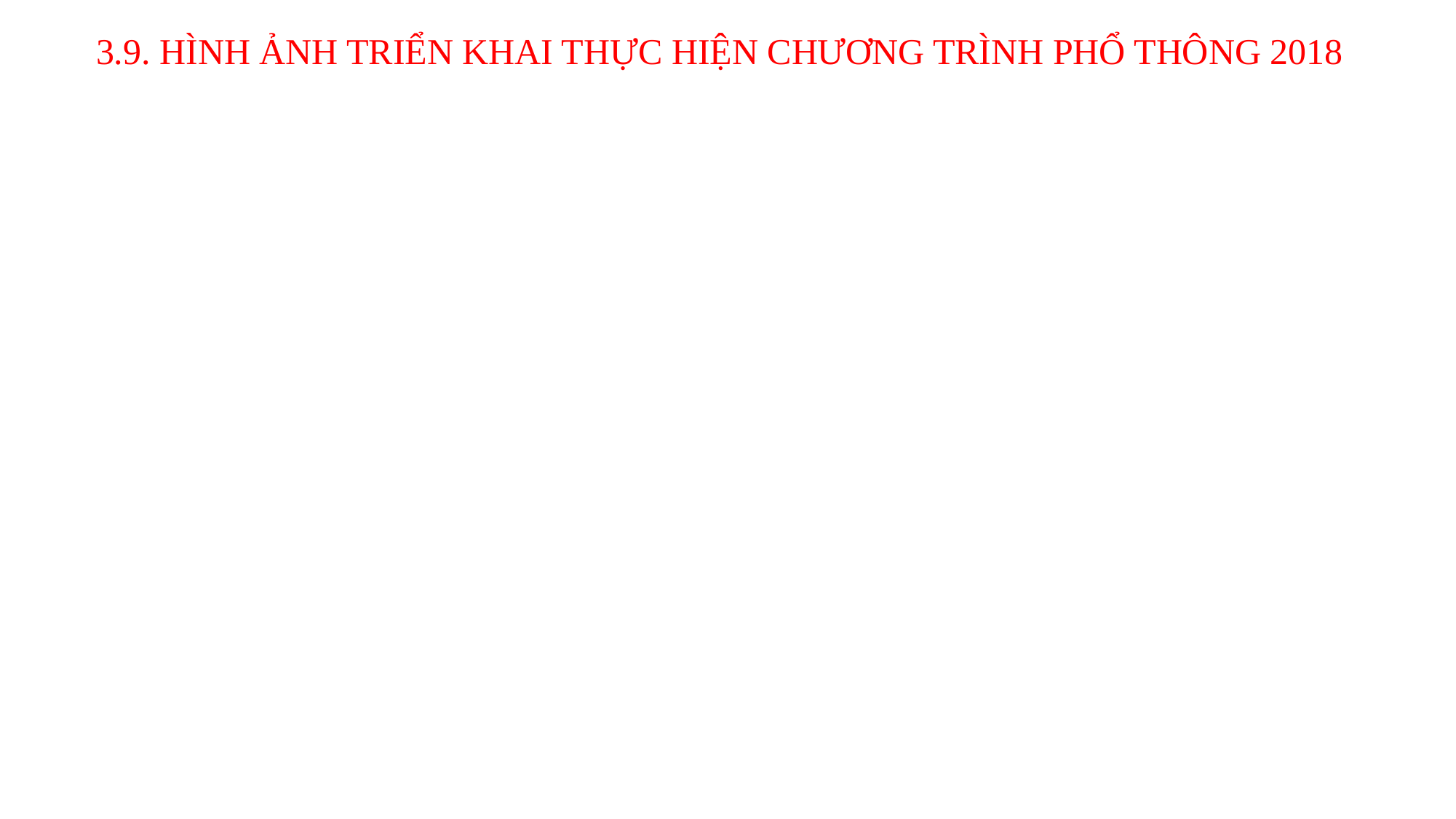

3.9. HÌNH ẢNH TRIỂN KHAI THỰC HIỆN CHƯƠNG TRÌNH PHỔ THÔNG 2018